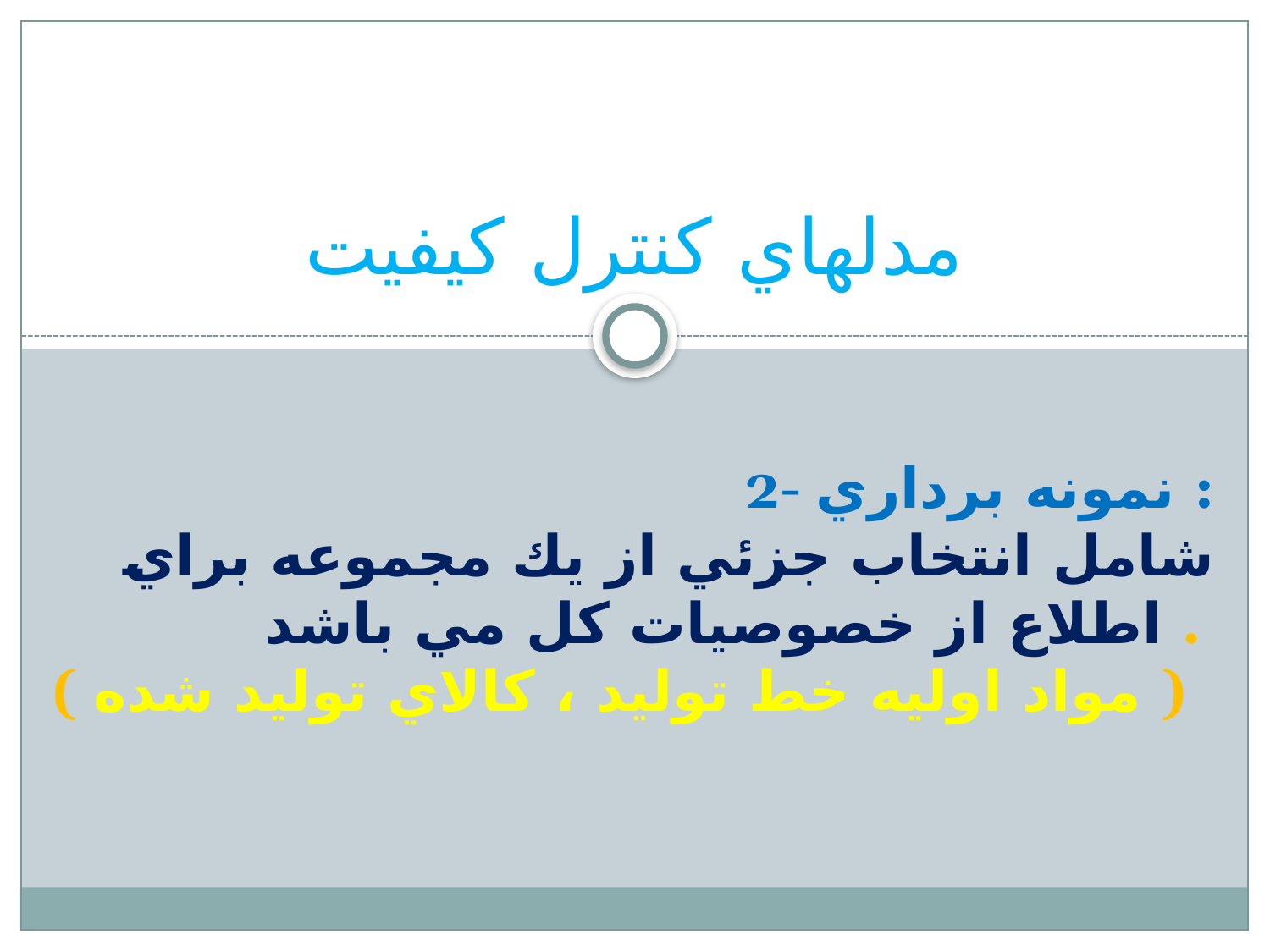

# مدلهاي كنترل كيفيت

2- نمونه برداري :
     شامل انتخاب جزئي از يك مجموعه براي اطلاع از خصوصيات كل مي باشد .
( مواد اوليه خط توليد ، كالاي توليد شده )